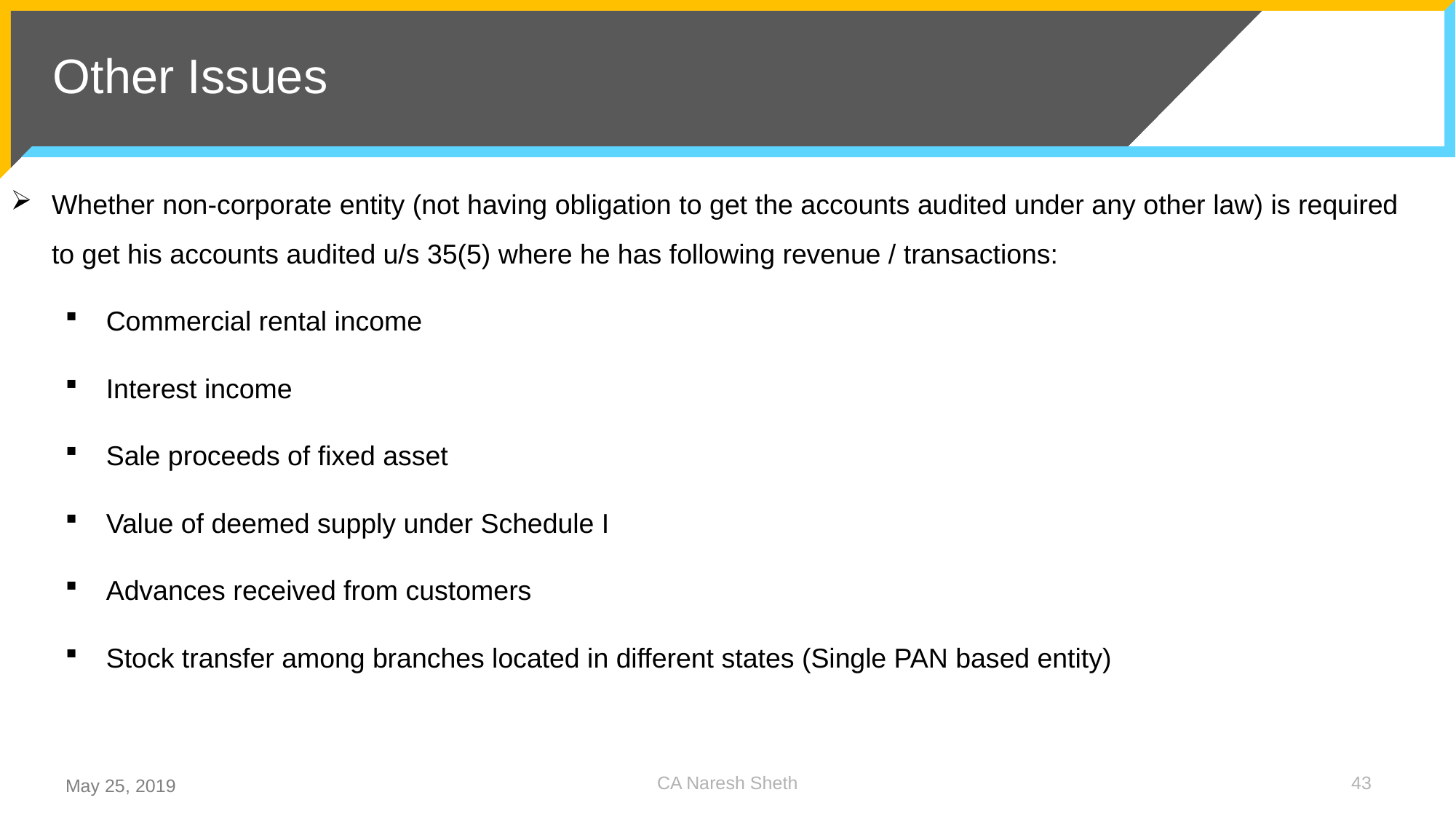

Other Issues
Whether non-corporate entity (not having obligation to get the accounts audited under any other law) is required to get his accounts audited u/s 35(5) where he has following revenue / transactions:
Commercial rental income
Interest income
Sale proceeds of fixed asset
Value of deemed supply under Schedule I
Advances received from customers
Stock transfer among branches located in different states (Single PAN based entity)
CA Naresh Sheth
43
May 25, 2019